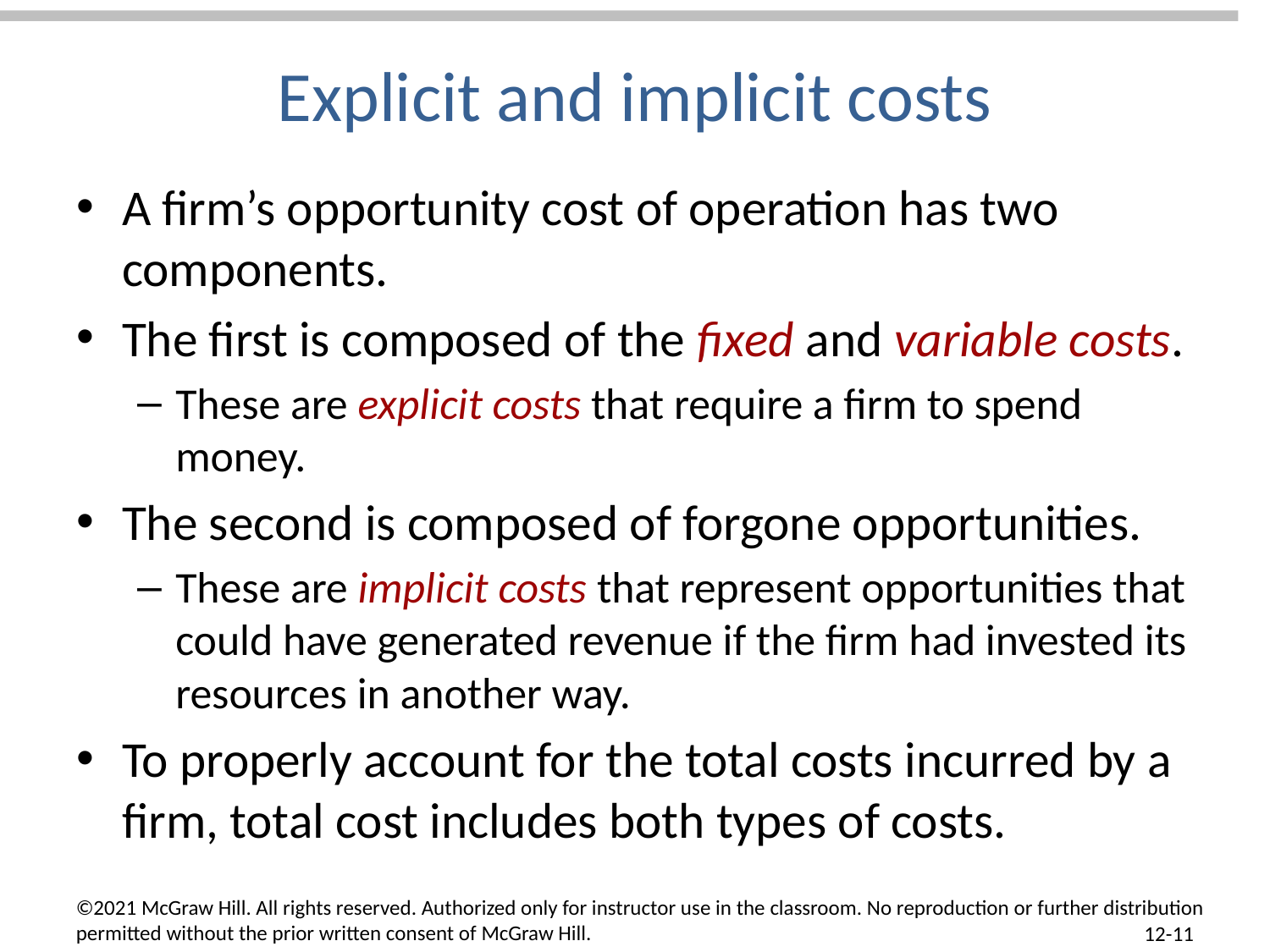

# Explicit and implicit costs
A firm’s opportunity cost of operation has two components.
The first is composed of the fixed and variable costs.
These are explicit costs that require a firm to spend money.
The second is composed of forgone opportunities.
These are implicit costs that represent opportunities that could have generated revenue if the firm had invested its resources in another way.
To properly account for the total costs incurred by a firm, total cost includes both types of costs.